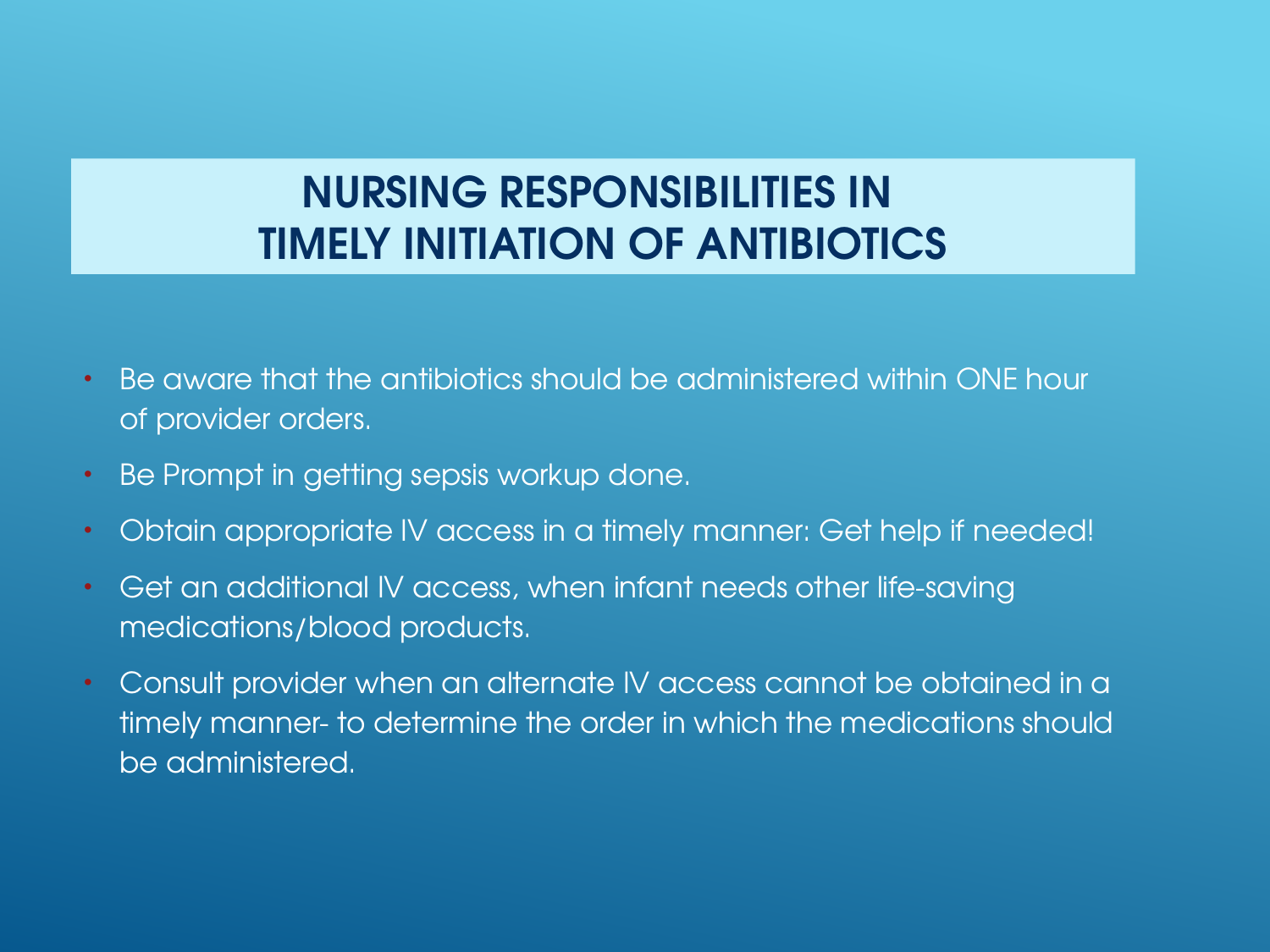

# Nursing responsibilities in timely initiation of antibiotics
Be aware that the antibiotics should be administered within ONE hour of provider orders.
Be Prompt in getting sepsis workup done.
Obtain appropriate IV access in a timely manner: Get help if needed!
Get an additional IV access, when infant needs other life-saving medications/blood products.
Consult provider when an alternate IV access cannot be obtained in a timely manner- to determine the order in which the medications should be administered.